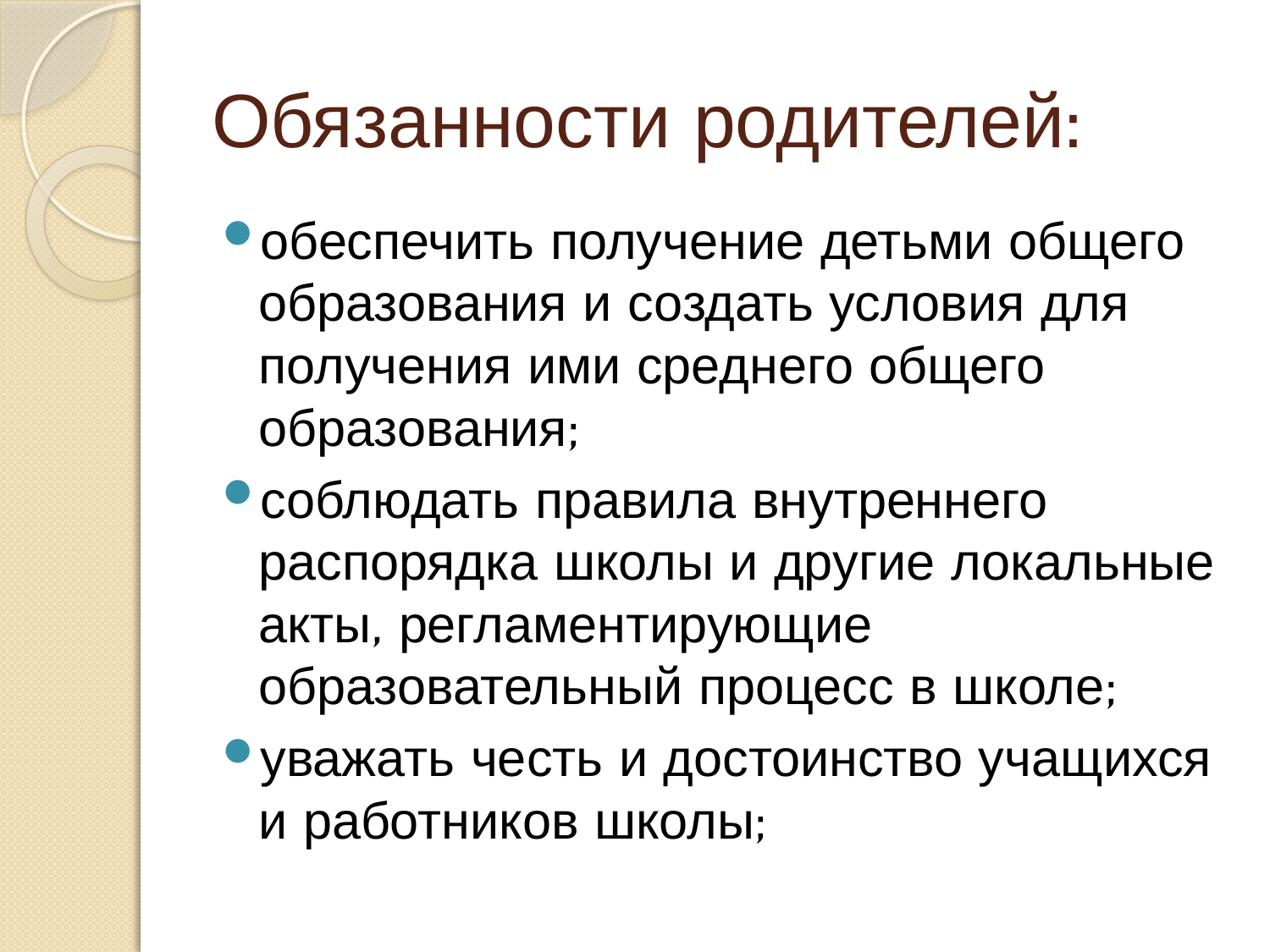

# Обязанности родителей:
обеспечить получение детьми общего образования и создать условия для получения ими среднего общего образования;
соблюдать правила внутреннего распорядка школы и другие локальные акты, регламентирующие образовательный процесс в школе;
уважать честь и достоинство учащихся и работников школы;